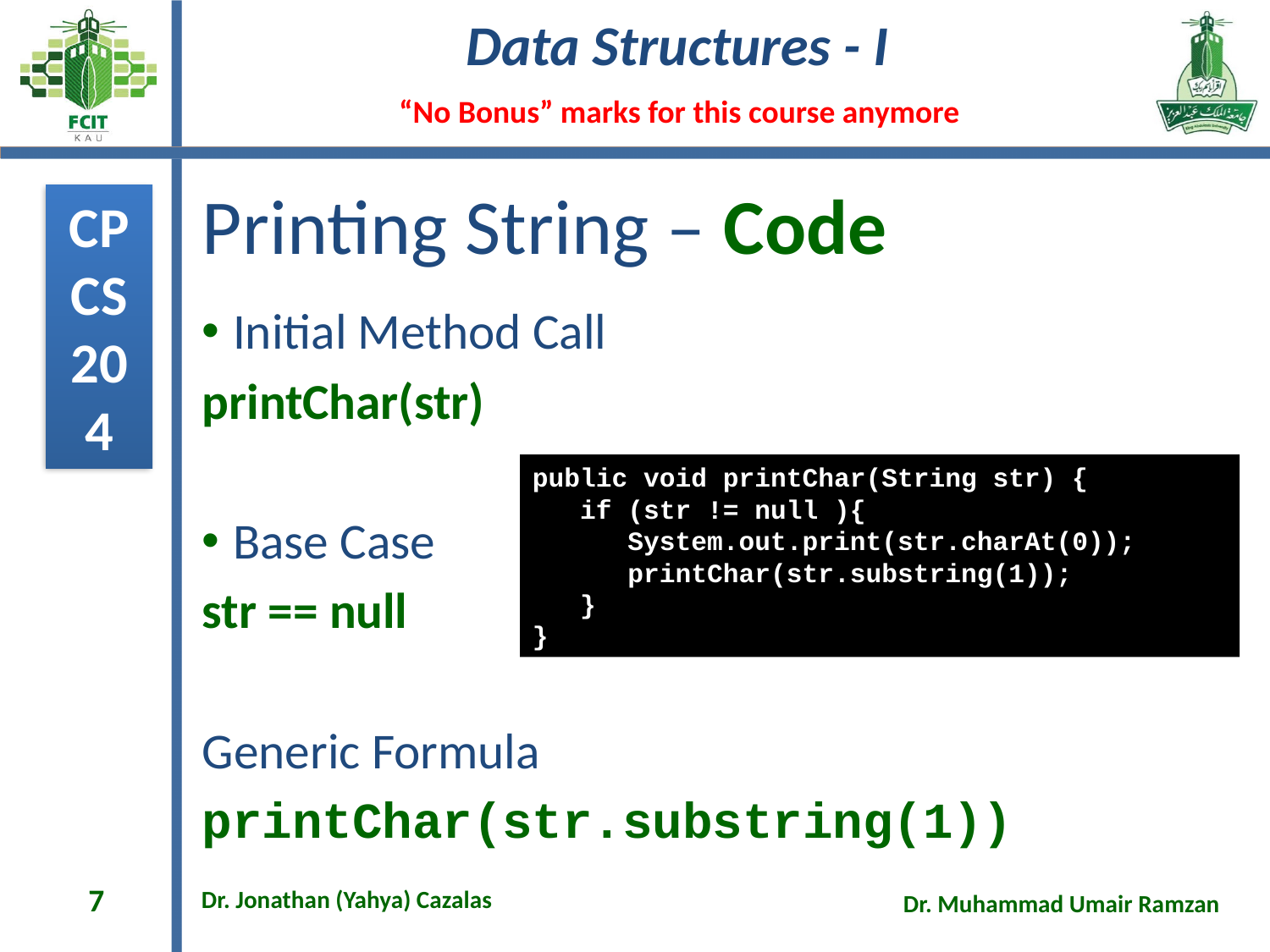

# Printing String – Code
Initial Method Call
printChar(str)

Base Case
str == null

Generic Formula
printChar(str.substring(1))
public void printChar(String str) {
   if (str != null ){
      System.out.print(str.charAt(0));
      printChar(str.substring(1));
   }
}
7